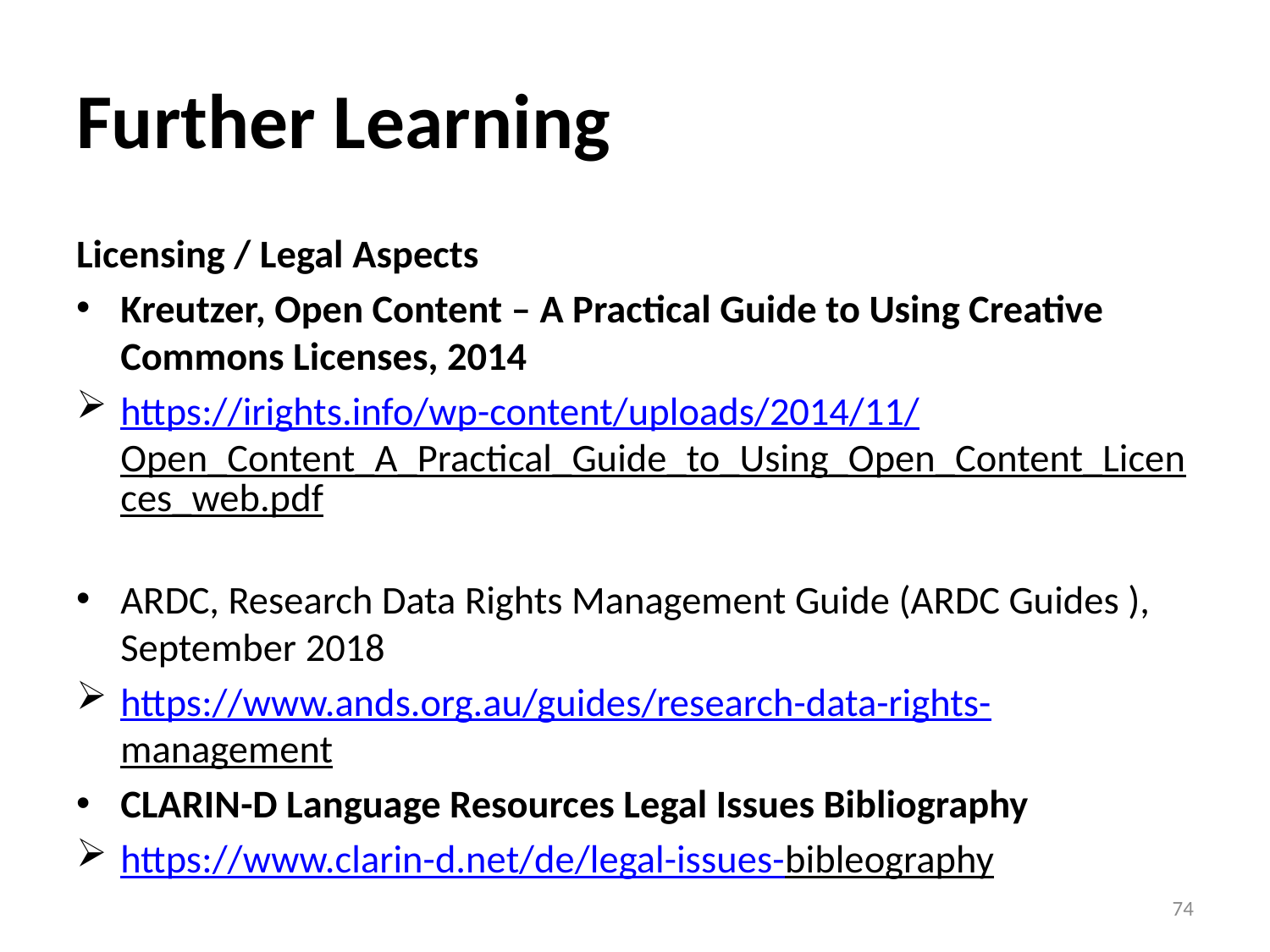

# Further Learning
Licensing / Legal Aspects
Kreutzer, Open Content – A Practical Guide to Using Creative Commons Licenses, 2014
https://irights.info/wp-content/uploads/2014/11/Open_Content_A_Practical_Guide_to_Using_Open_Content_Licences_web.pdf
ARDC, Research Data Rights Management Guide (ARDC Guides ), September 2018
https://www.ands.org.au/guides/research-data-rights-management
CLARIN-D Language Resources Legal Issues Bibliography
https://www.clarin-d.net/de/legal-issues-bibleography
74